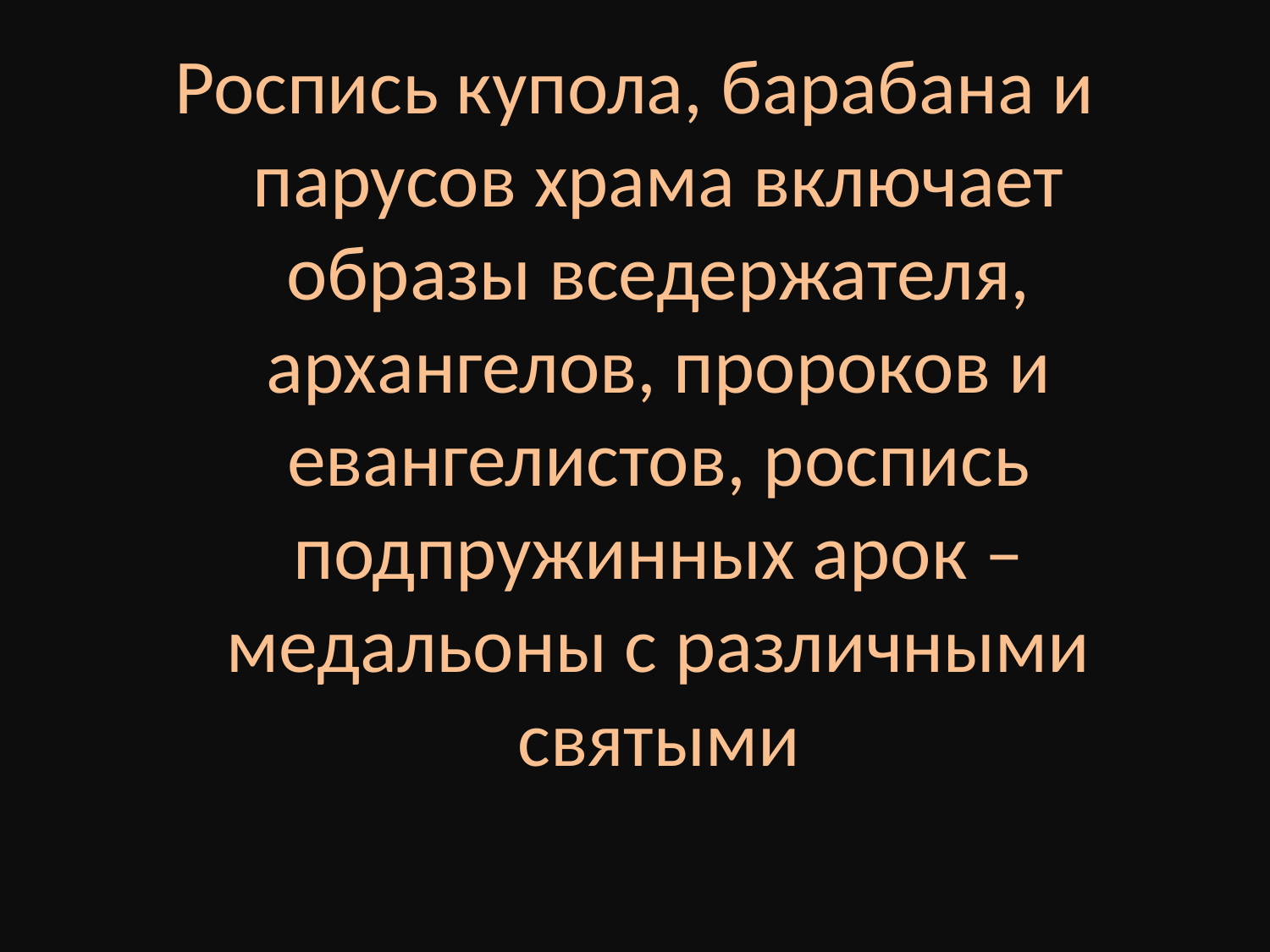

Роспись купола, барабана и парусов храма включает образы вседержателя, архангелов, пророков и евангелистов, роспись подпружинных арок – медальоны с различными святыми
#